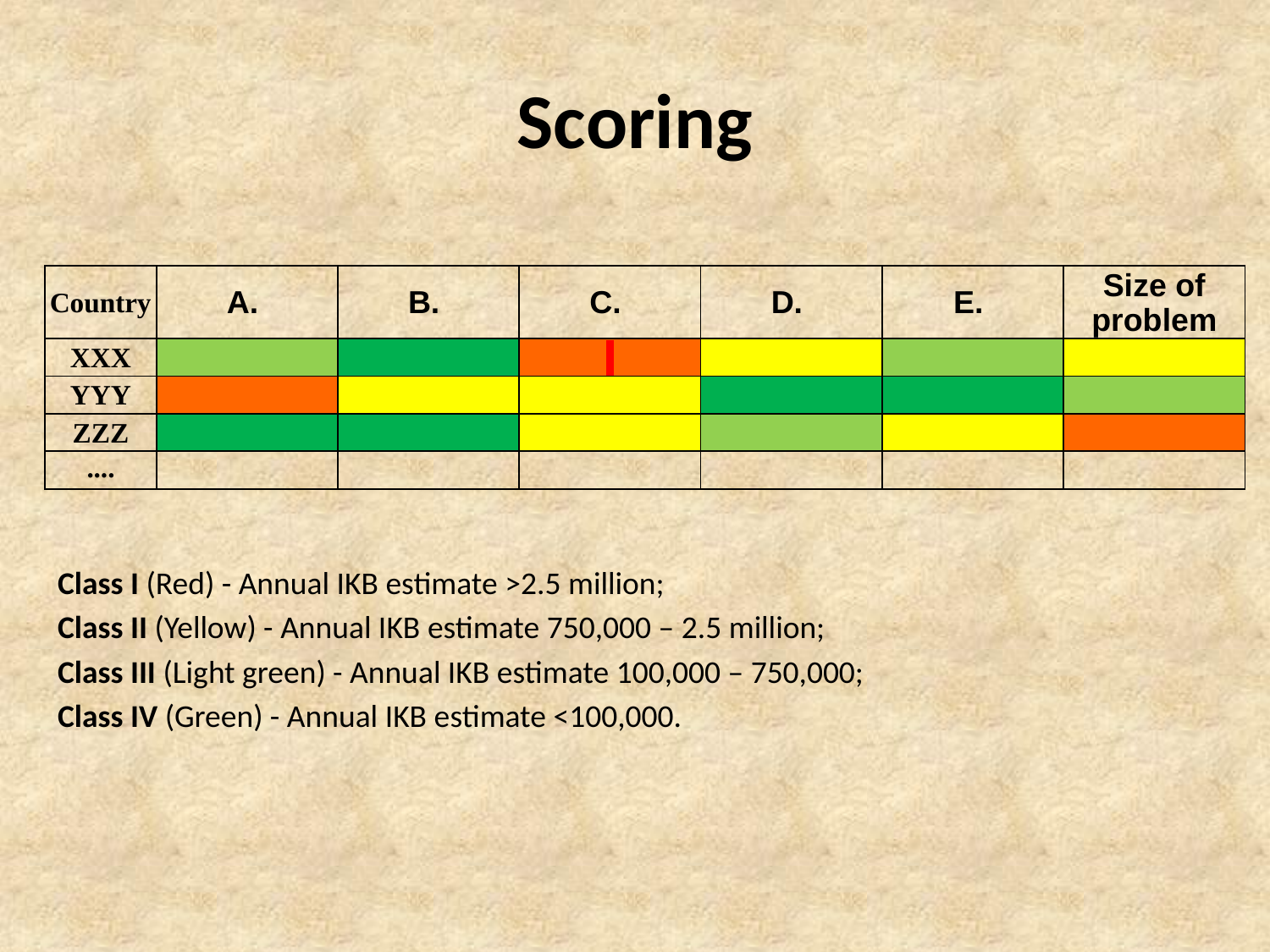

# Scoring
| Country | A. | B. | C. | D. | E. | Size of problem |
| --- | --- | --- | --- | --- | --- | --- |
| XXX |  |  |  |  |  |  |
| YYY |  |  |  |  |  |  |
| ZZZ |  |  |  |  |  |  |
| .... |  |  |  |  |  |  |
Class I (Red) - Annual IKB estimate >2.5 million;
Class II (Yellow) - Annual IKB estimate 750,000 – 2.5 million;
Class III (Light green) - Annual IKB estimate 100,000 – 750,000;
Class IV (Green) - Annual IKB estimate <100,000.